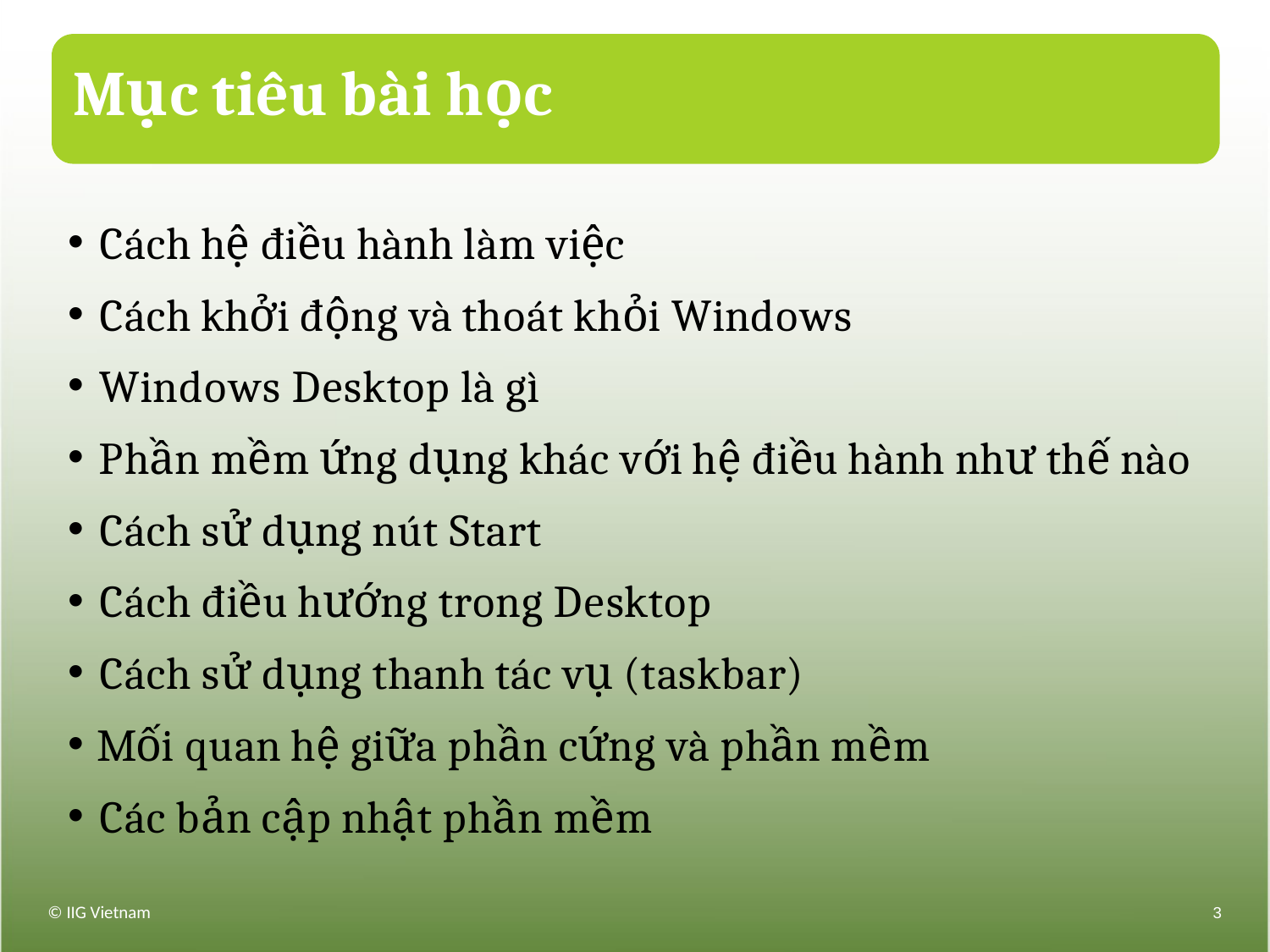

# Mục tiêu bài học
Cách hệ điều hành làm việc
Cách khởi động và thoát khỏi Windows
Windows Desktop là gì
Phần mềm ứng dụng khác với hệ điều hành như thế nào
Cách sử dụng nút Start
Cách điều hướng trong Desktop
Cách sử dụng thanh tác vụ (taskbar)
Mối quan hệ giữa phần cứng và phần mềm
Các bản cập nhật phần mềm
© IIG Vietnam
3